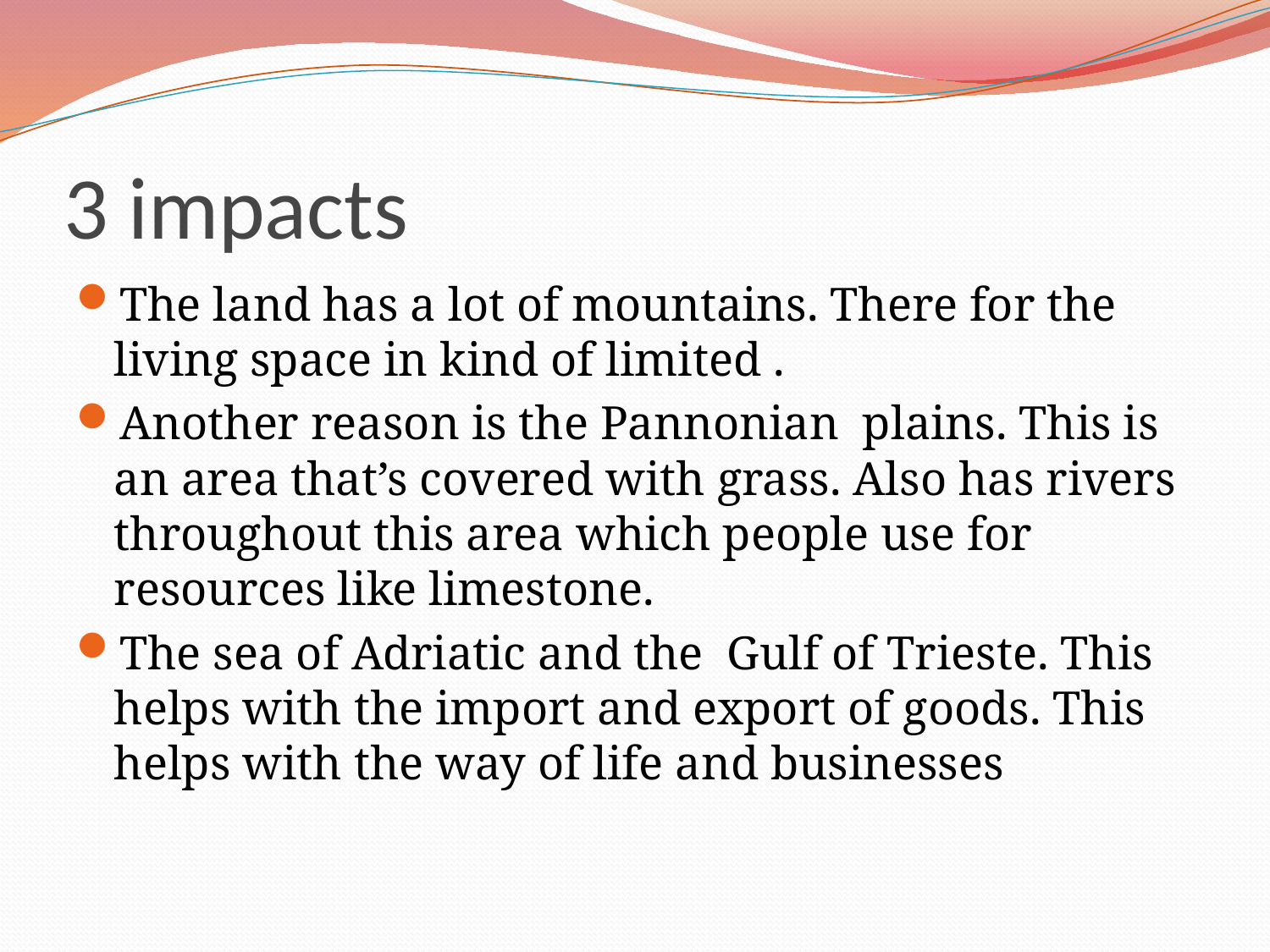

# 3 impacts
The land has a lot of mountains. There for the living space in kind of limited .
Another reason is the Pannonian  plains. This is an area that’s covered with grass. Also has rivers throughout this area which people use for resources like limestone.
The sea of Adriatic and the  Gulf of Trieste. This helps with the import and export of goods. This helps with the way of life and businesses